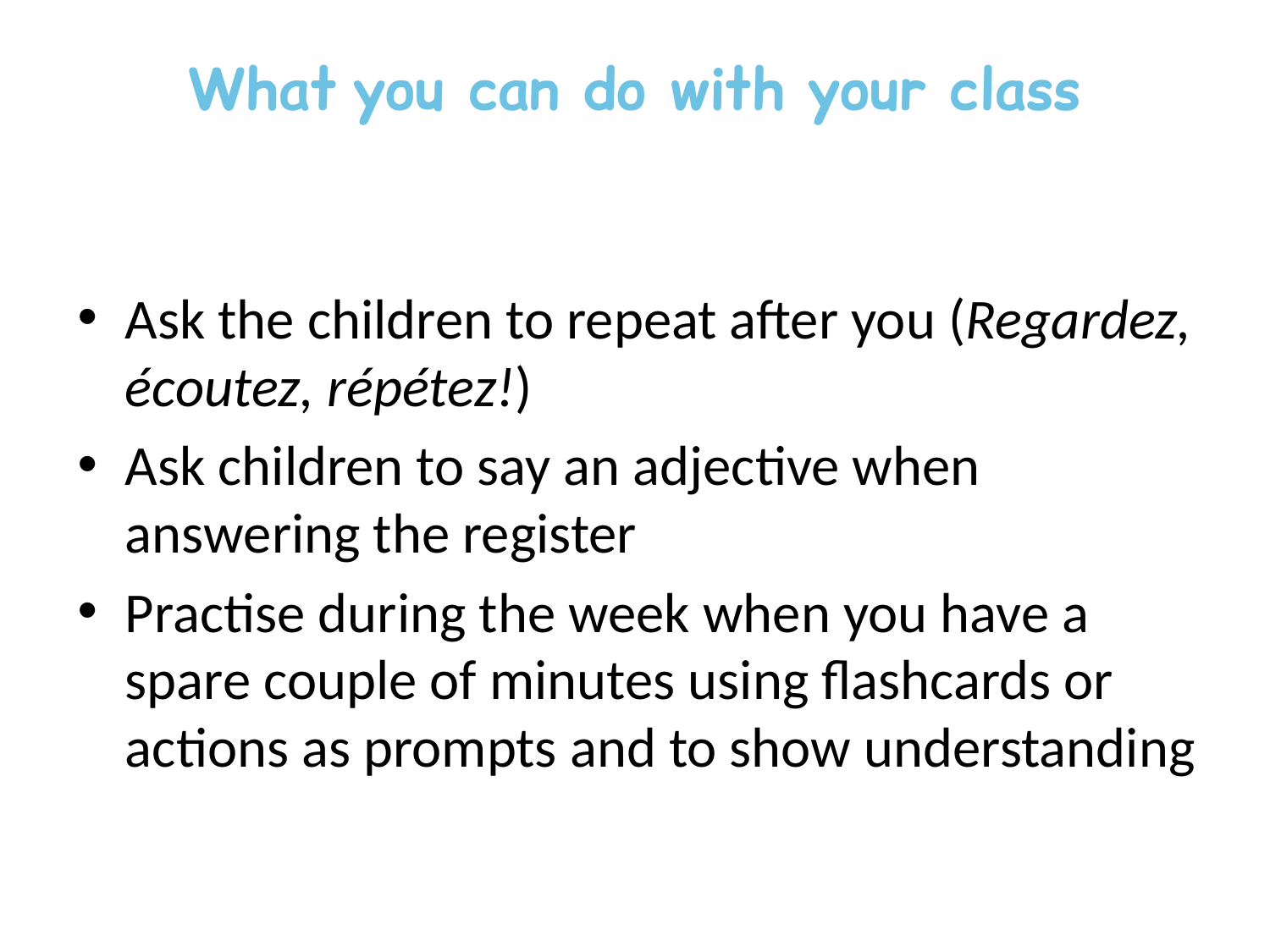

# What you can do with your class
Ask the children to repeat after you (Regardez, écoutez, répétez!)
Ask children to say an adjective when answering the register
Practise during the week when you have a spare couple of minutes using flashcards or actions as prompts and to show understanding